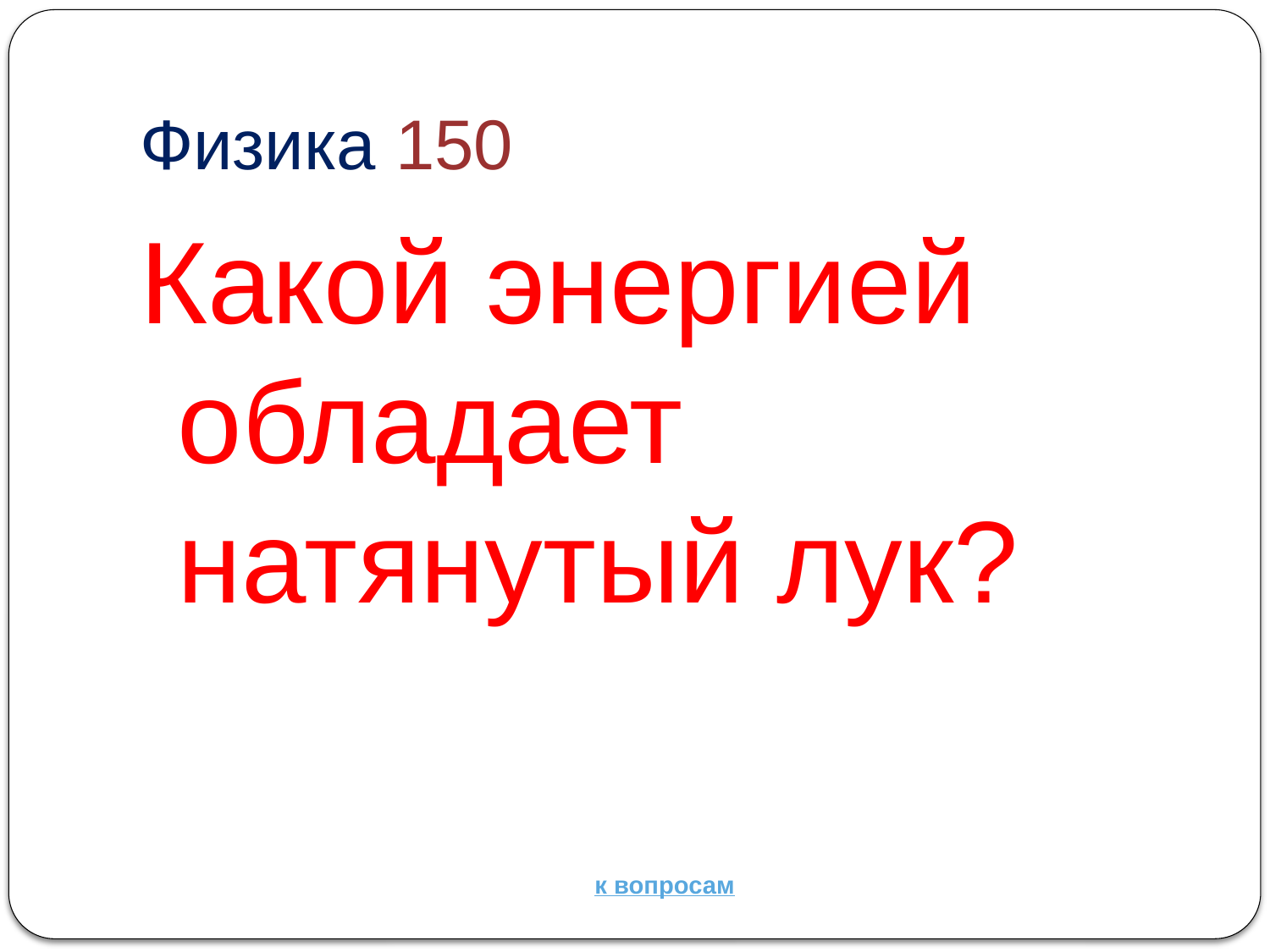

# Физика 150
Какой энергией обладает натянутый лук?
к вопросам